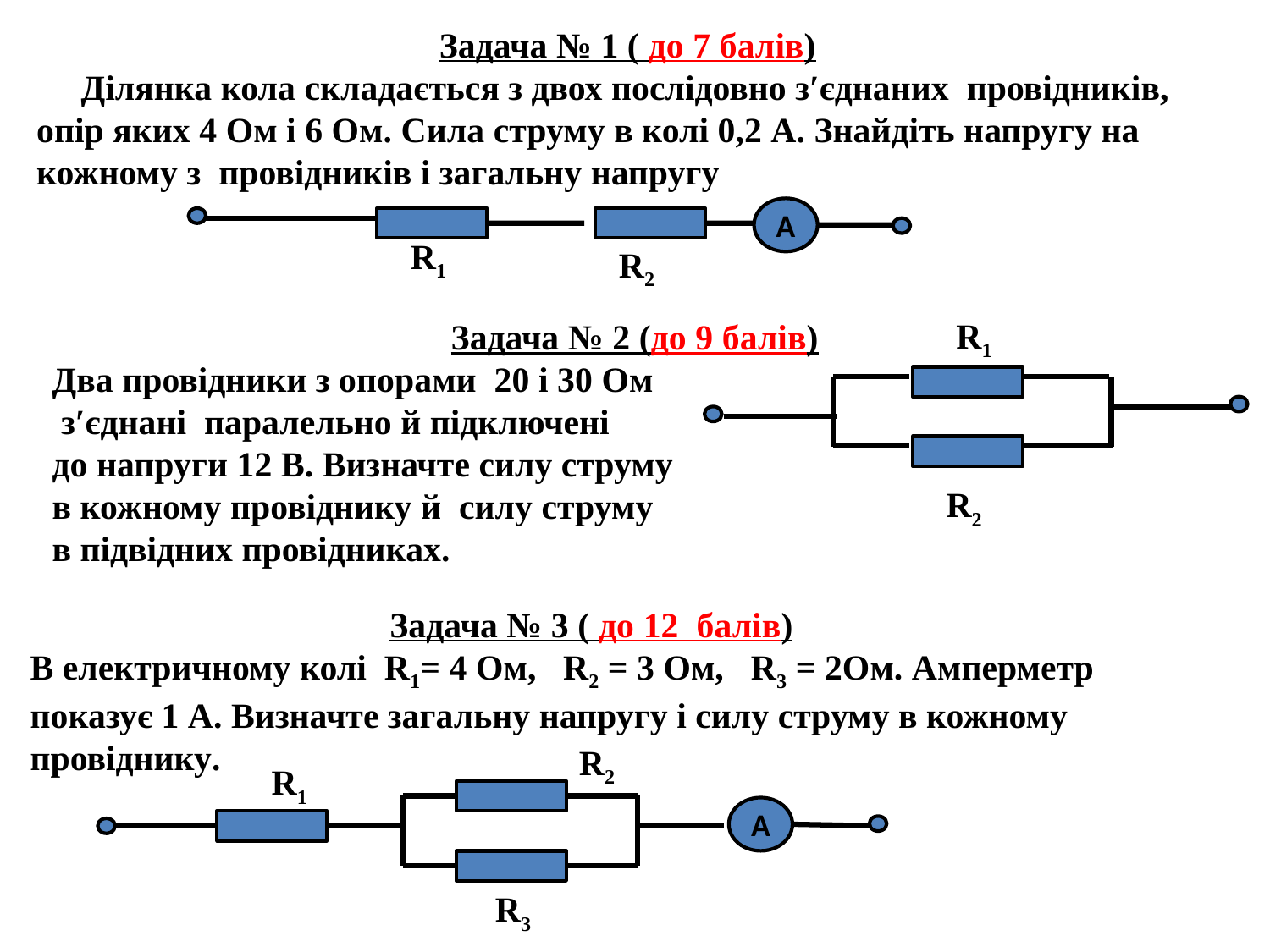

Задача № 1 ( до 7 балів)
     Ділянка кола складається з двох послідовно з′єднаних  провідників, опір яких 4 Ом і 6 Ом. Сила струму в колі 0,2 А. Знайдіть напругу на кожному з  провідників і загальну напругу

R2
А

R1
Задача № 2 (до 9 балів)
Два провідники з опорами  20 і 30 Ом
 з′єднані  паралельно й підключені
до напруги 12 В. Визначте силу струму
в кожному провіднику й  силу струму
в підвідних провідниках.
R1

R2
Задача № 3 ( до 12  балів)
В електричному колі  R1= 4 Ом,   R2 = 3 Ом,   R3 = 2Ом. Амперметр показує 1 А. Визначте загальну напругу і силу струму в кожному провіднику.

R2
R1

А

R3